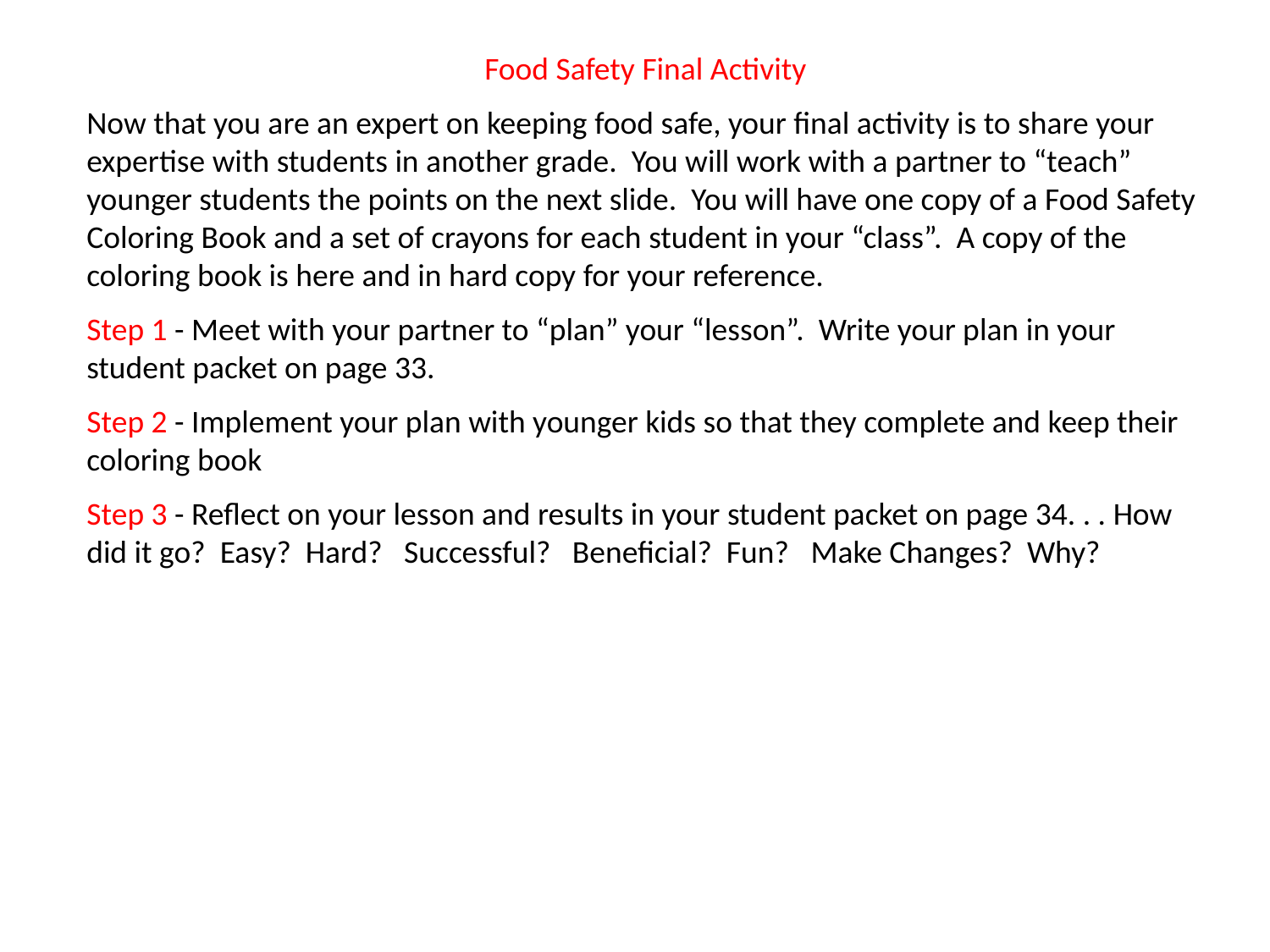

Food Safety Final Activity
Now that you are an expert on keeping food safe, your final activity is to share your expertise with students in another grade.  You will work with a partner to “teach” younger students the points on the next slide.  You will have one copy of a Food Safety Coloring Book and a set of crayons for each student in your “class”.  A copy of the coloring book is here and in hard copy for your reference.
Step 1 - Meet with your partner to “plan” your “lesson”.  Write your plan in your student packet on page 33.
Step 2 - Implement your plan with younger kids so that they complete and keep their coloring book
Step 3 - Reflect on your lesson and results in your student packet on page 34. . . How did it go?  Easy?  Hard?   Successful?   Beneficial?  Fun?   Make Changes?  Why?